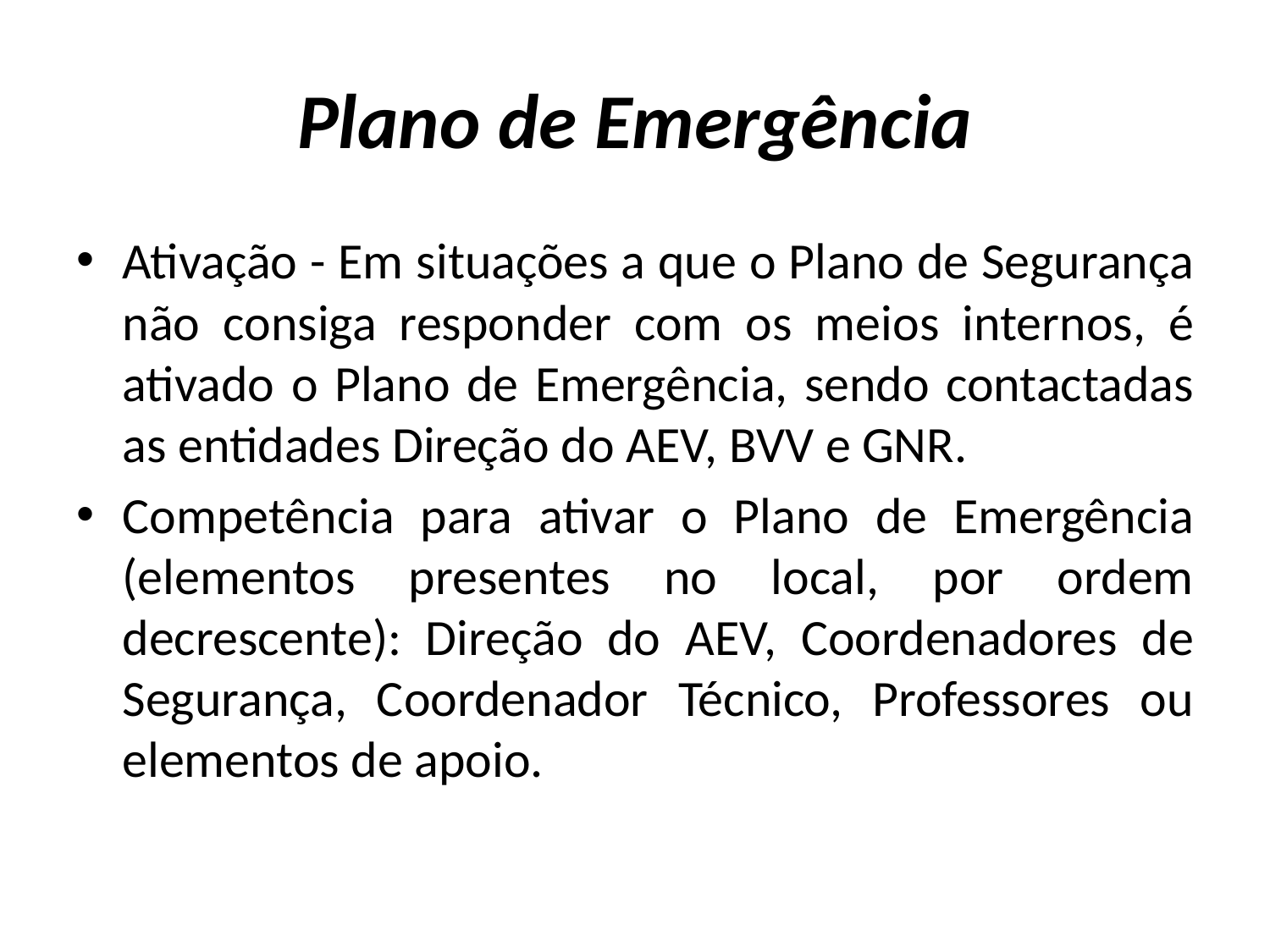

# Plano de Emergência
Ativação - Em situações a que o Plano de Segurança não consiga responder com os meios internos, é ativado o Plano de Emergência, sendo contactadas as entidades Direção do AEV, BVV e GNR.
Competência para ativar o Plano de Emergência (elementos presentes no local, por ordem decrescente): Direção do AEV, Coordenadores de Segurança, Coordenador Técnico, Professores ou elementos de apoio.